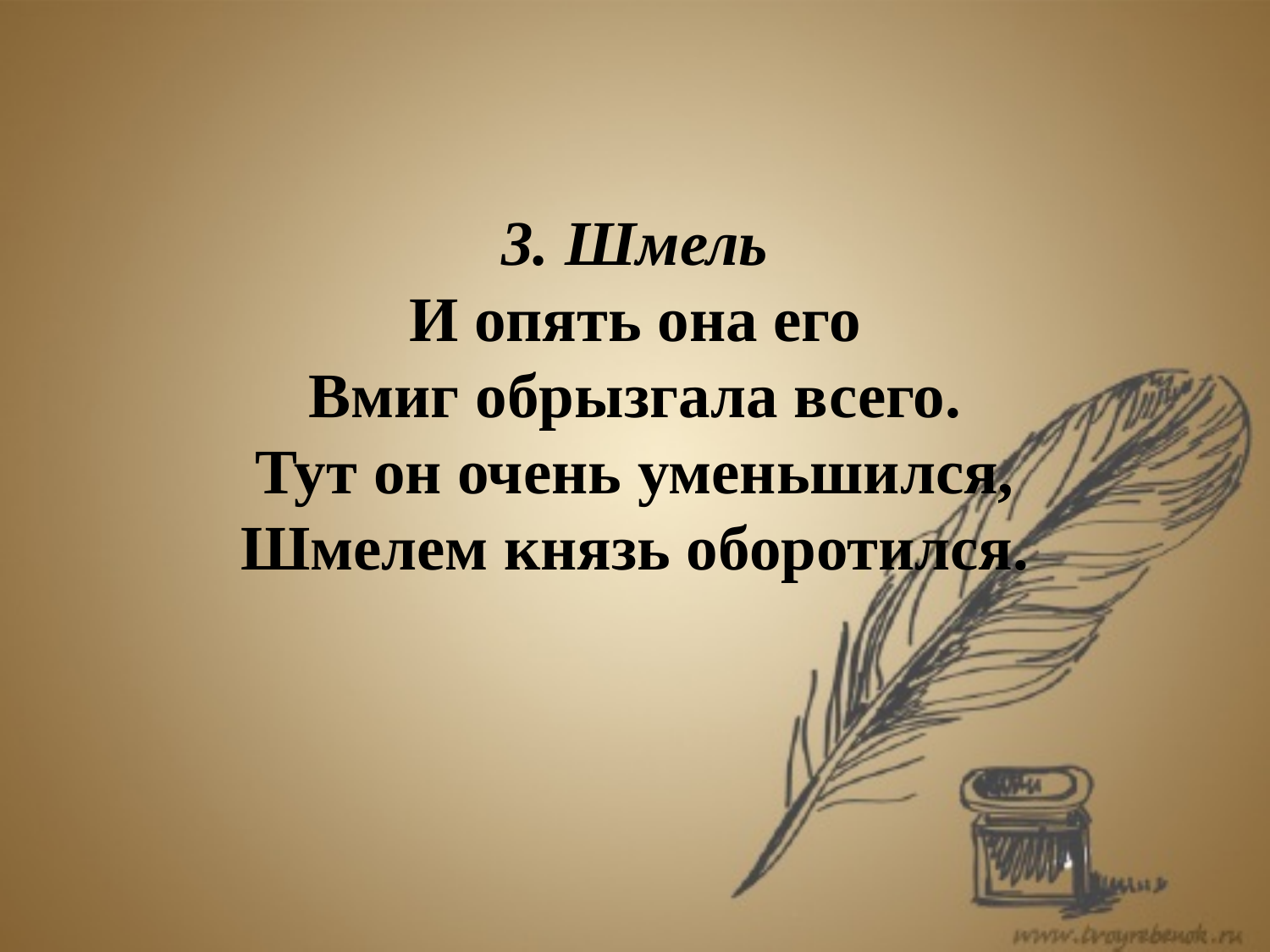

# 3. Шмель И опять она его Вмиг обрызгала всего. Тут он очень уменьшился, Шмелем князь оборотился.